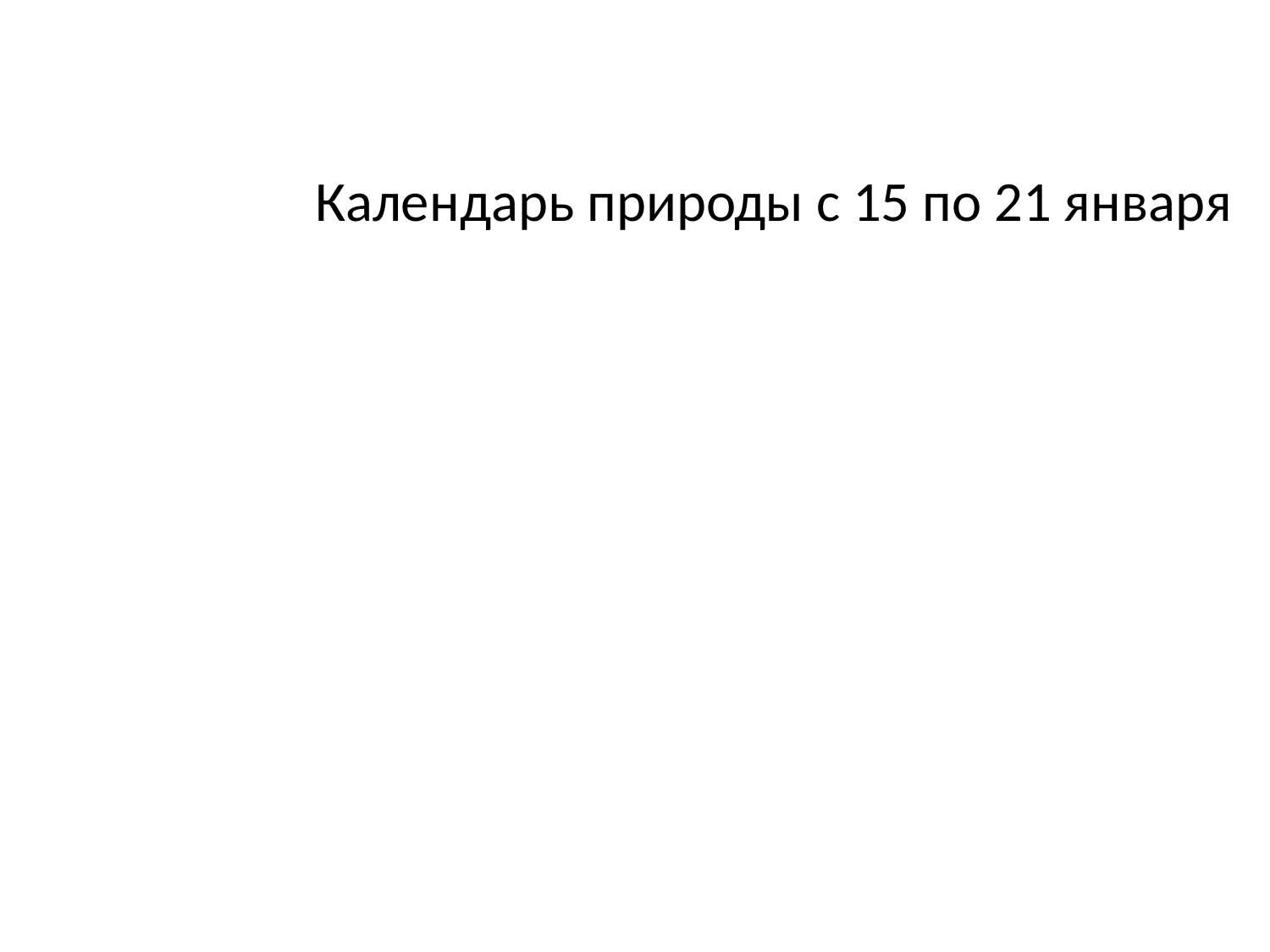

Календарь природы с 15 по 21 января